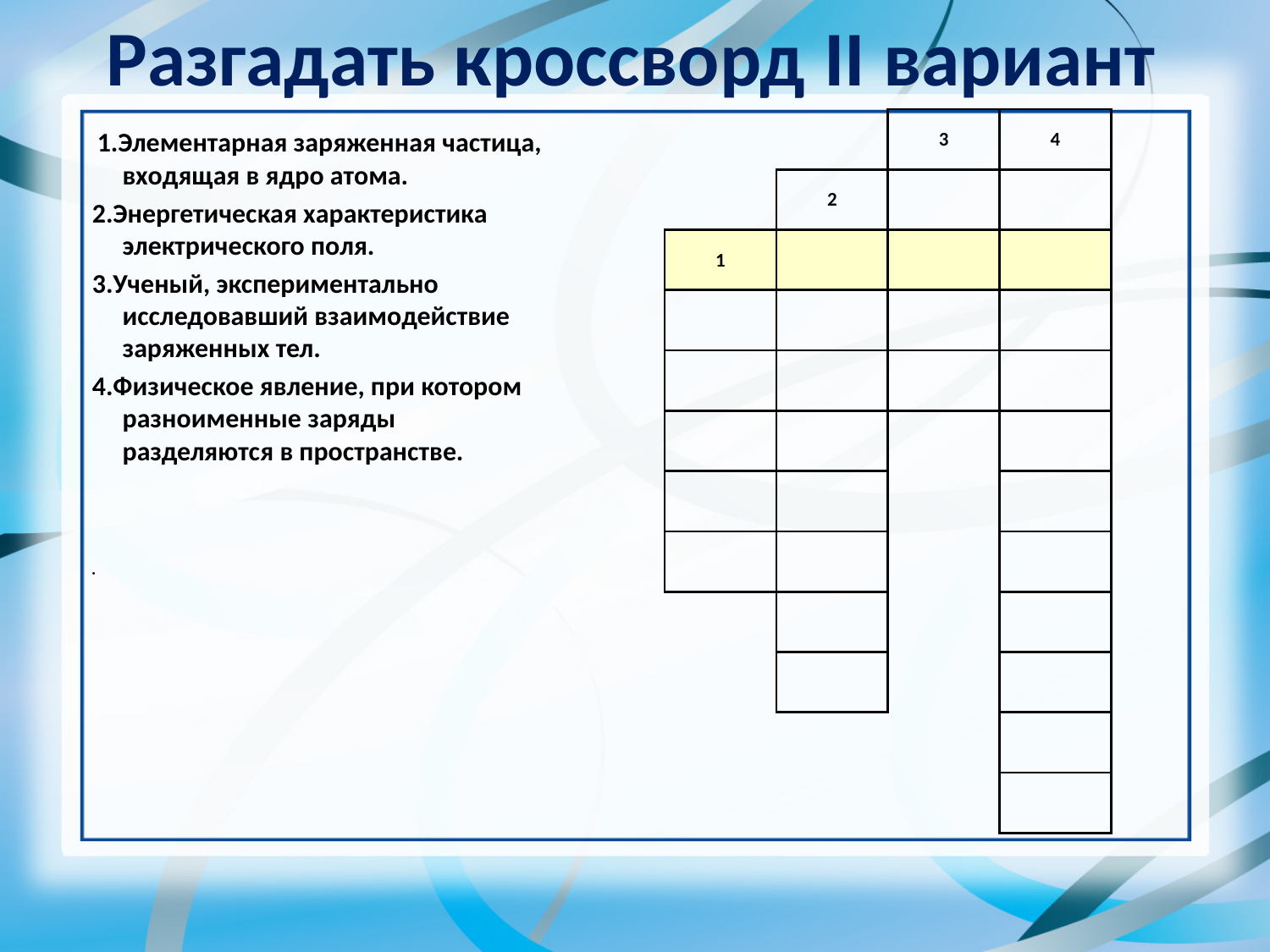

# Разгадать кроссворд II вариант
|  |  | 3 | 4 |
| --- | --- | --- | --- |
|  | 2 |  |  |
| 1 |  |  |  |
|  |  |  |  |
|  |  |  |  |
|  |  |  |  |
|  |  |  |  |
|  |  |  |  |
|  |  |  |  |
|  |  |  |  |
|  |  |  |  |
|  |  |  |  |
 1.Элементарная заряженная частица, входящая в ядро атома.
2.Энергетическая характеристика электрического поля.
3.Ученый, экспериментально исследовавший взаимодействие заряженных тел.
4.Физическое явление, при котором разноименные заряды разделяются в пространстве.